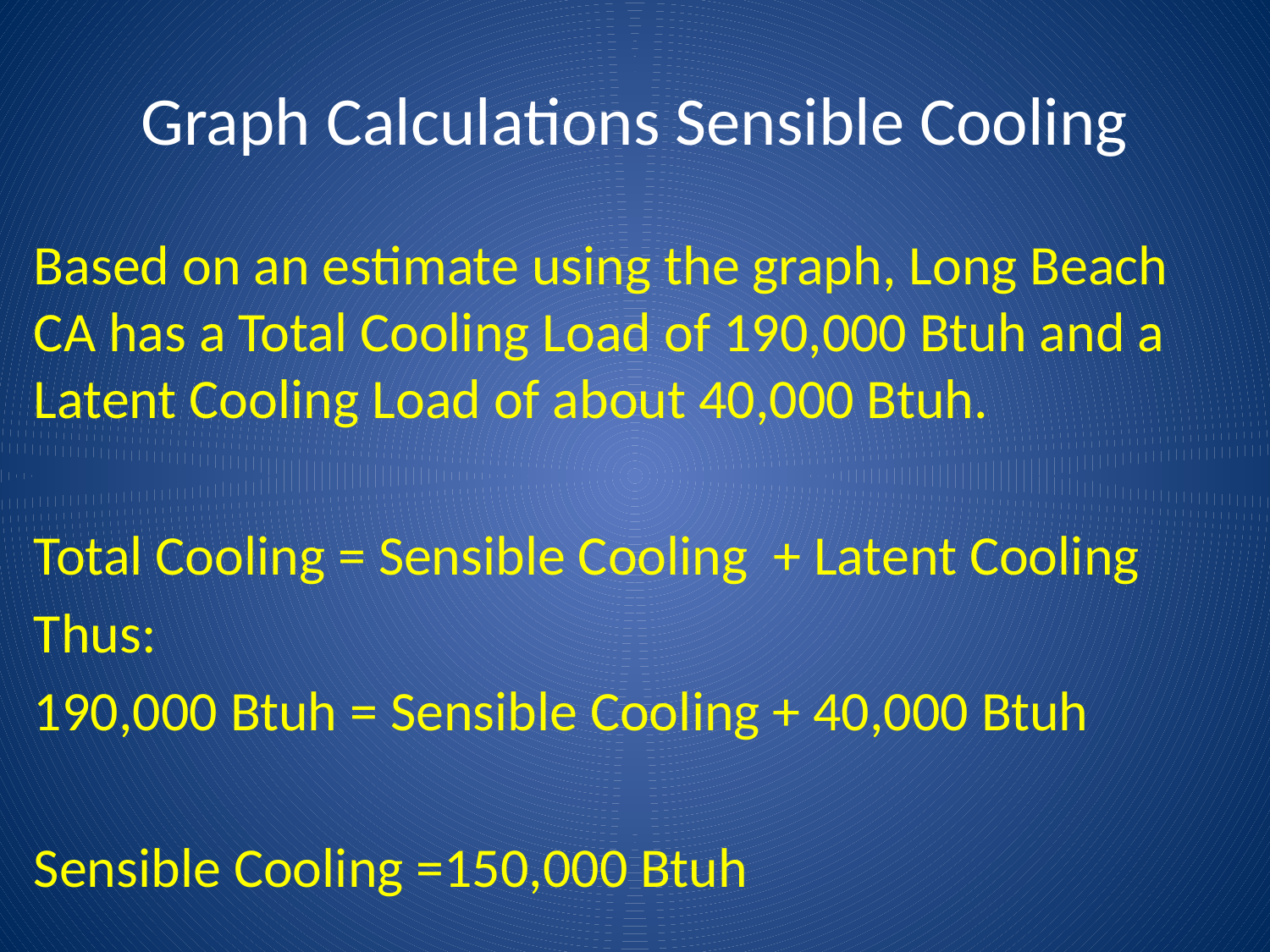

# Graph Calculations Sensible Cooling
Based on an estimate using the graph, Long Beach CA has a Total Cooling Load of 190,000 Btuh and a Latent Cooling Load of about 40,000 Btuh.

Total Cooling = Sensible Cooling  + Latent Cooling
Thus:
190,000 Btuh = Sensible Cooling + 40,000 Btuh

Sensible Cooling =150,000 Btuh